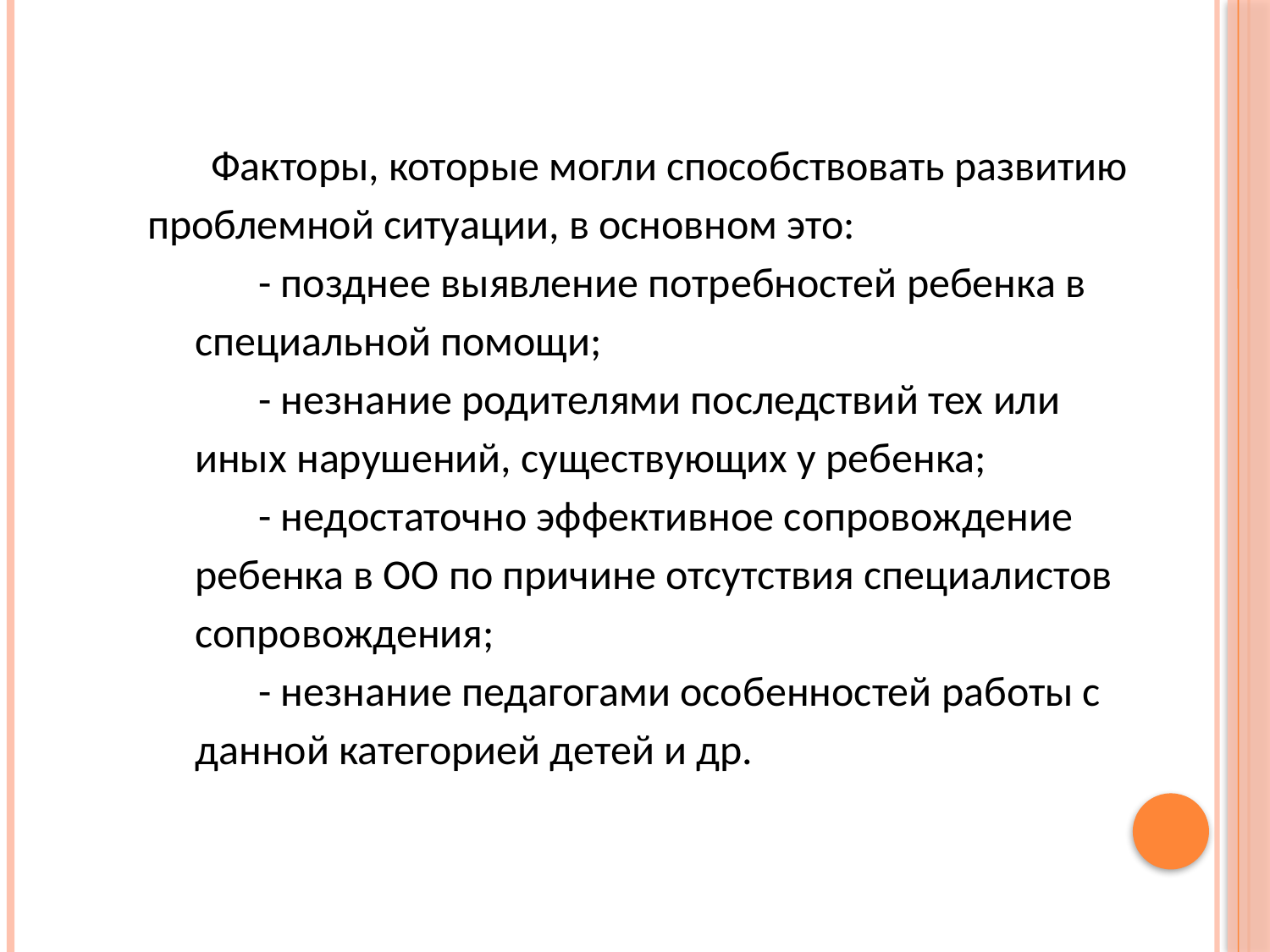

Факторы, которые могли способствовать развитию проблемной ситуации, в основном это:
- позднее выявление потребностей ребенка в специальной помощи;
- незнание родителями последствий тех или иных нарушений, существующих у ребенка;
- недостаточно эффективное сопровождение ребенка в ОО по причине отсутствия специалистов сопровождения;
- незнание педагогами особенностей работы с данной категорией детей и др.